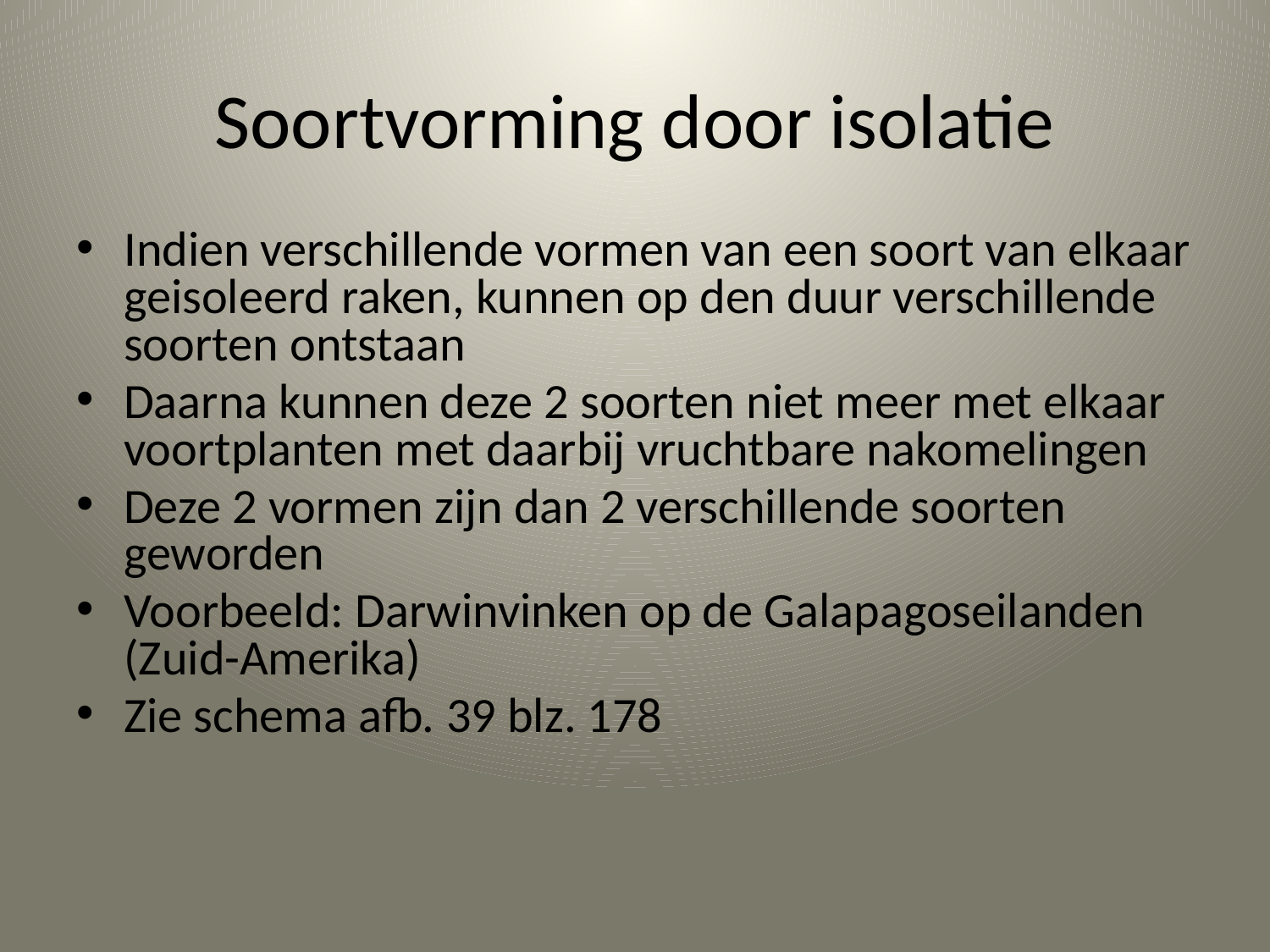

# Soortvorming door isolatie
Indien verschillende vormen van een soort van elkaar geisoleerd raken, kunnen op den duur verschillende soorten ontstaan
Daarna kunnen deze 2 soorten niet meer met elkaar voortplanten met daarbij vruchtbare nakomelingen
Deze 2 vormen zijn dan 2 verschillende soorten geworden
Voorbeeld: Darwinvinken op de Galapagoseilanden (Zuid-Amerika)
Zie schema afb. 39 blz. 178